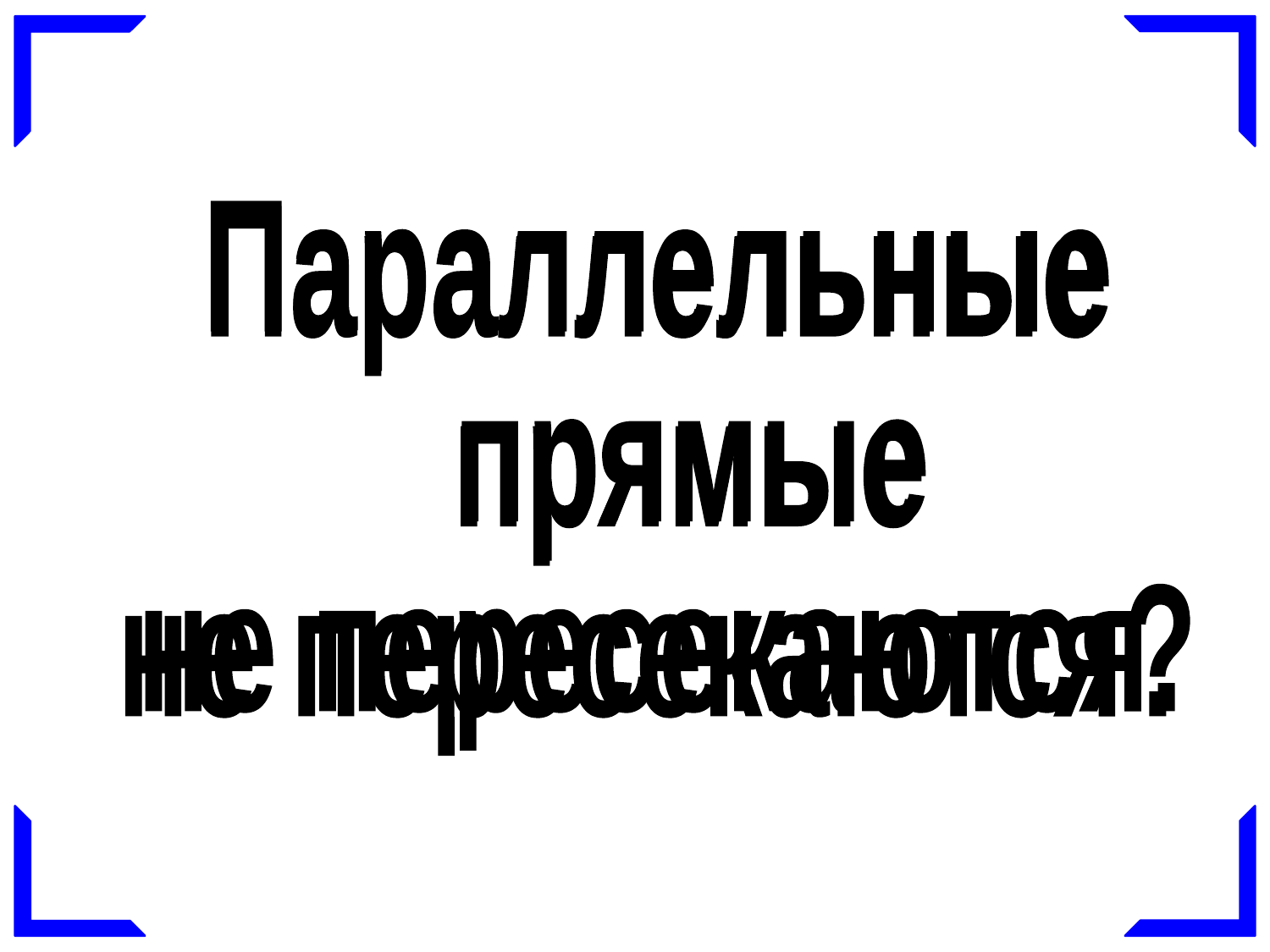

Параллельные
 прямые
не пересекаются.
Параллельные
 прямые
не пересекаются?